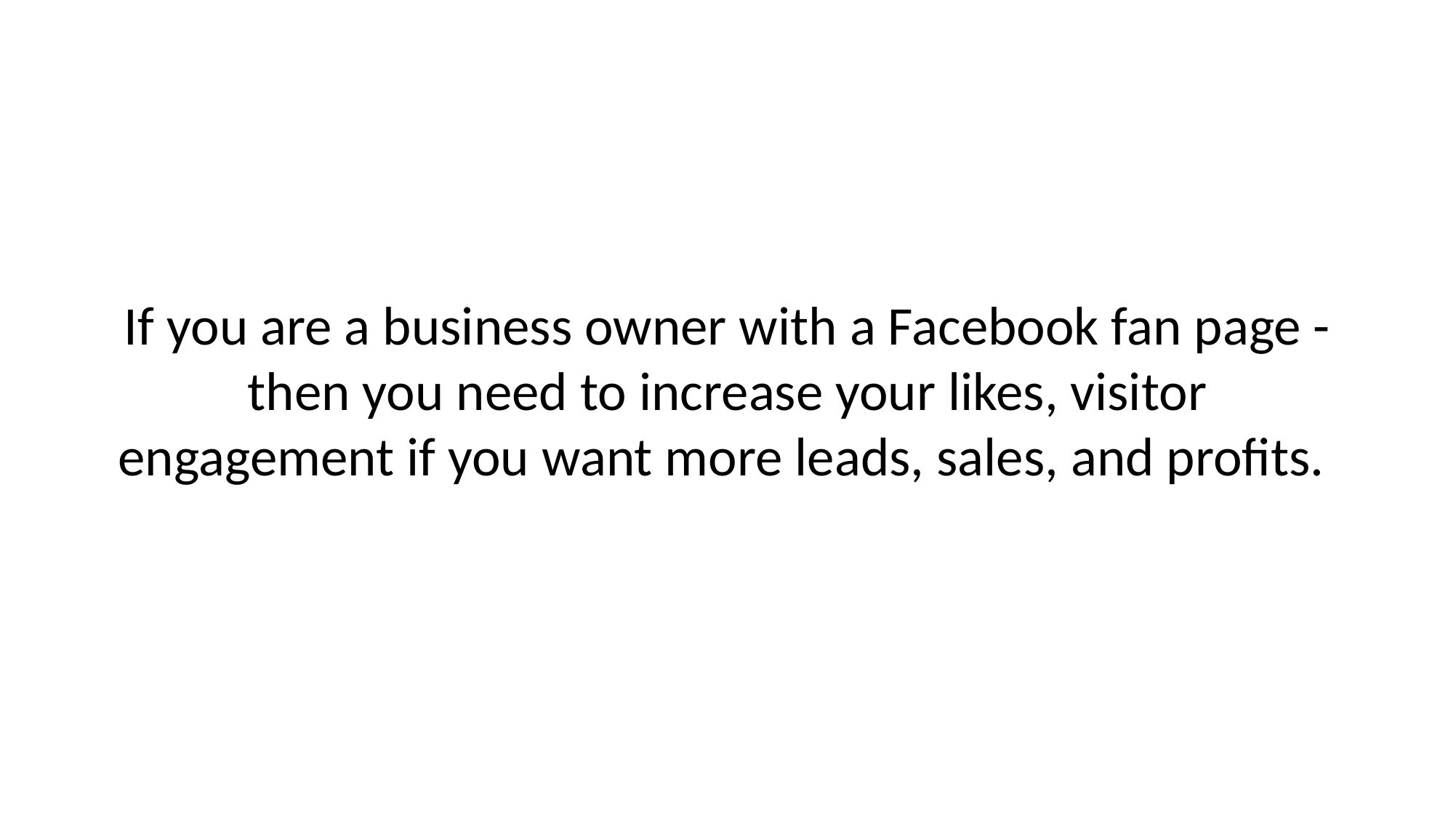

# If you are a business owner with a Facebook fan page - then you need to increase your likes, visitor engagement if you want more leads, sales, and profits.